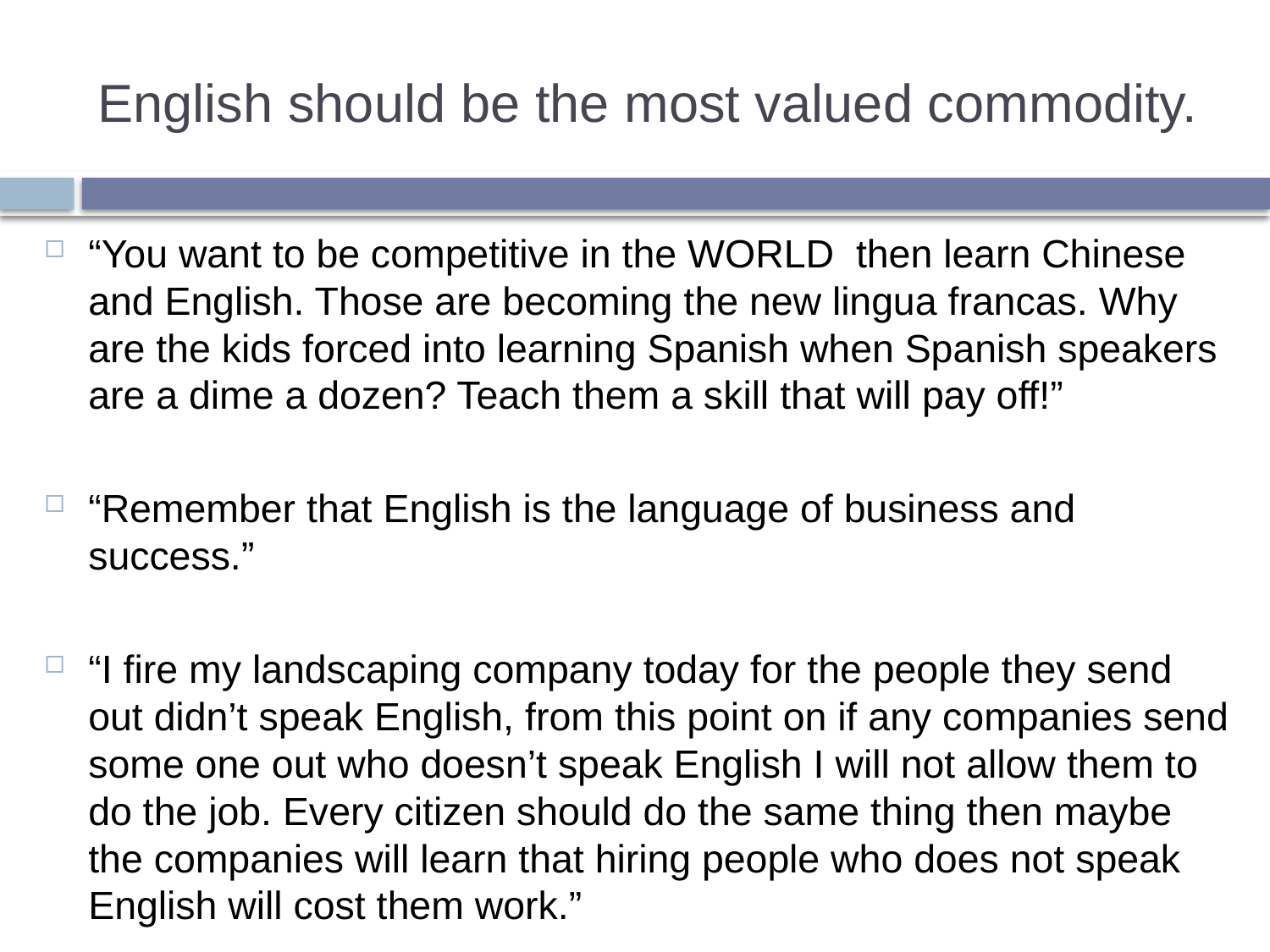

# English should be the most valued commodity.
“You want to be competitive in the WORLD  then learn Chinese and English. Those are becoming the new lingua francas. Why are the kids forced into learning Spanish when Spanish speakers are a dime a dozen? Teach them a skill that will pay off!”

“Remember that English is the language of business and success.”

“I fire my landscaping company today for the people they send out didn’t speak English, from this point on if any companies send some one out who doesn’t speak English I will not allow them to do the job. Every citizen should do the same thing then maybe the companies will learn that hiring people who does not speak English will cost them work.”